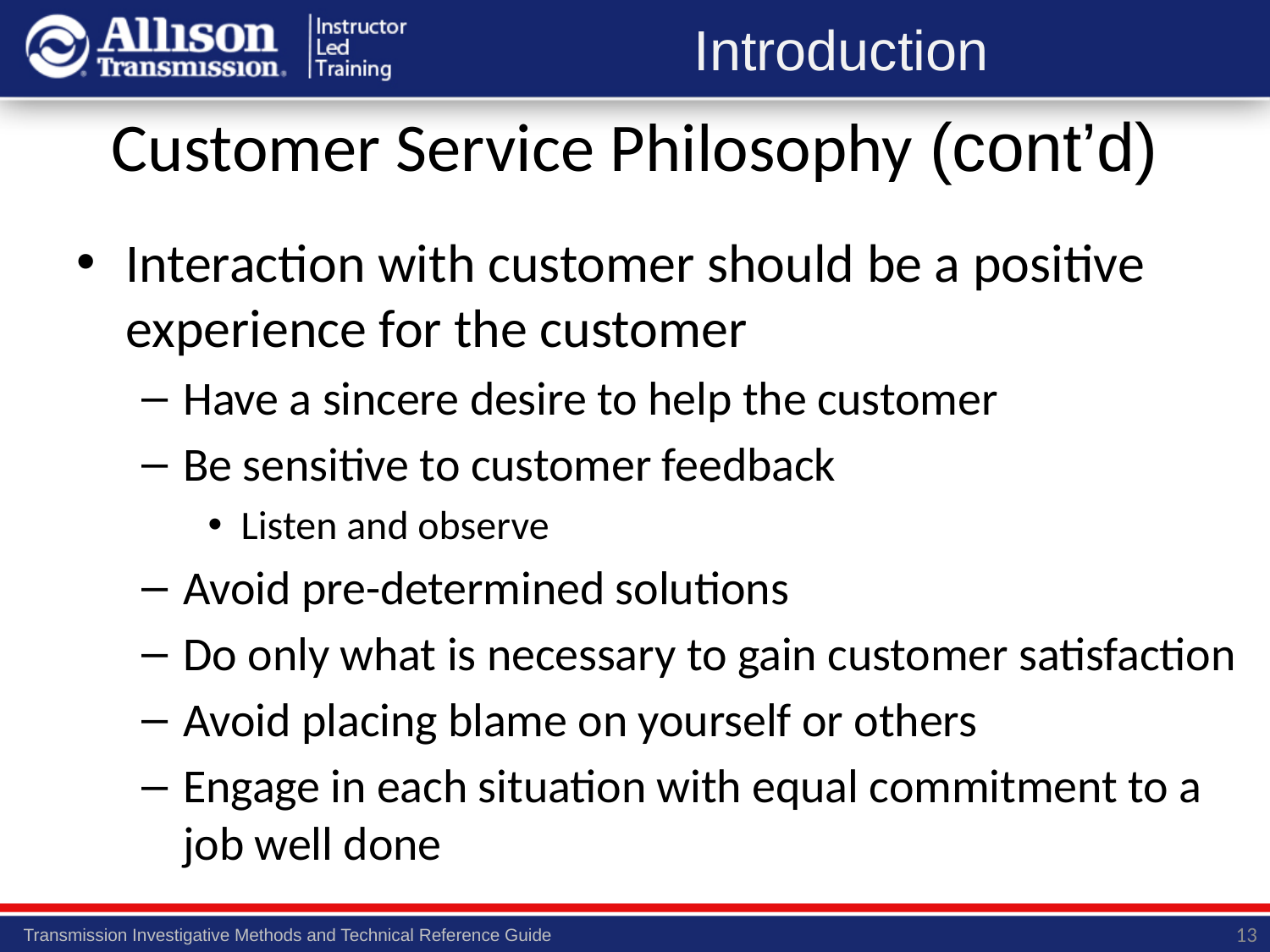

# Customer Service Philosophy (cont’d)
Interaction with customer should be a positive experience for the customer
Have a sincere desire to help the customer
Be sensitive to customer feedback
Listen and observe
Avoid pre-determined solutions
Do only what is necessary to gain customer satisfaction
Avoid placing blame on yourself or others
Engage in each situation with equal commitment to a job well done
13